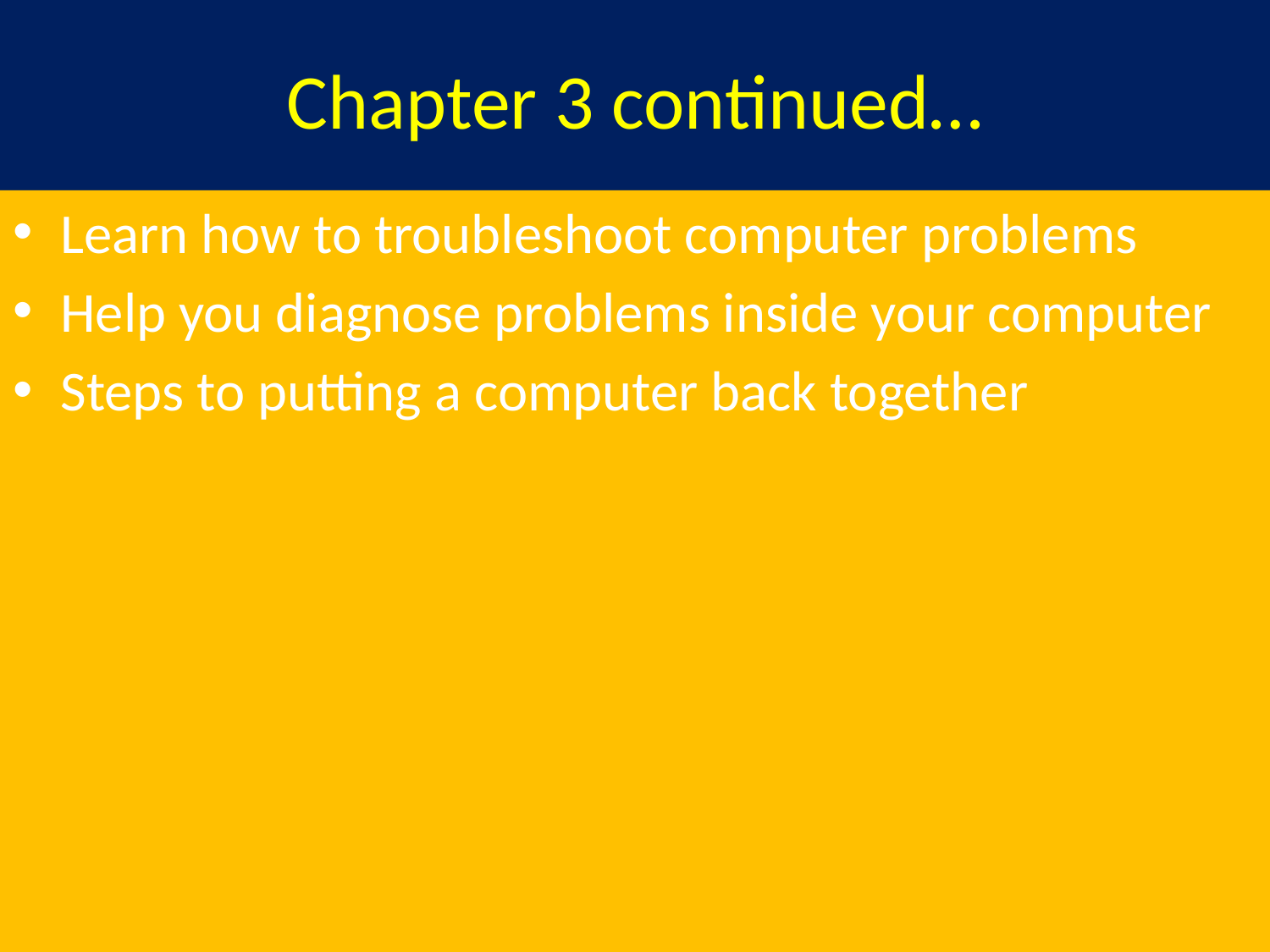

# Chapter 3 continued…
Learn how to troubleshoot computer problems
Help you diagnose problems inside your computer
Steps to putting a computer back together